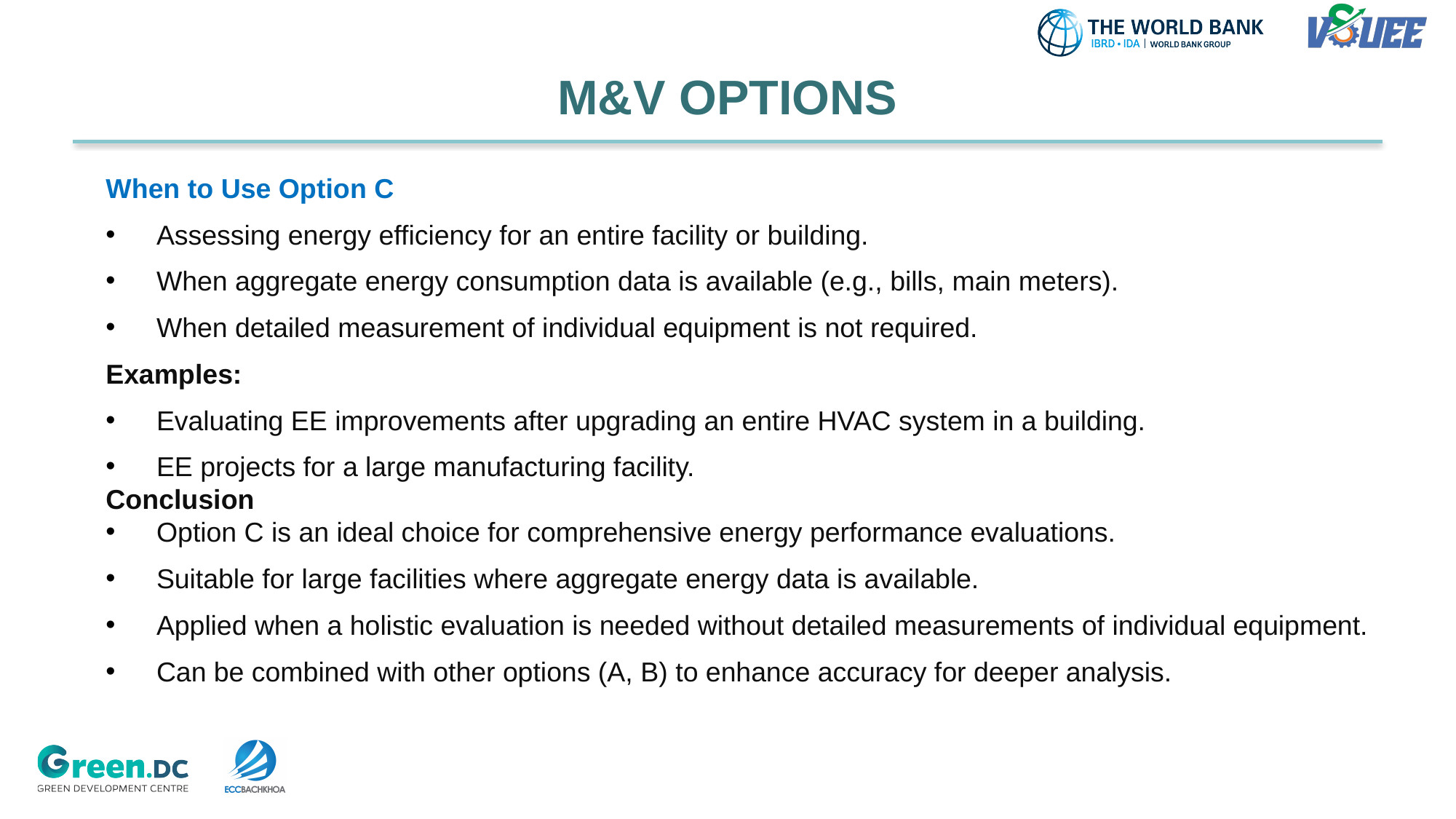

# M&V OPTIONS
When to Use Option C
Assessing energy efficiency for an entire facility or building.
When aggregate energy consumption data is available (e.g., bills, main meters).
When detailed measurement of individual equipment is not required.
Examples:
Evaluating EE improvements after upgrading an entire HVAC system in a building.
EE projects for a large manufacturing facility.
Conclusion
Option C is an ideal choice for comprehensive energy performance evaluations.
Suitable for large facilities where aggregate energy data is available.
Applied when a holistic evaluation is needed without detailed measurements of individual equipment.
Can be combined with other options (A, B) to enhance accuracy for deeper analysis.